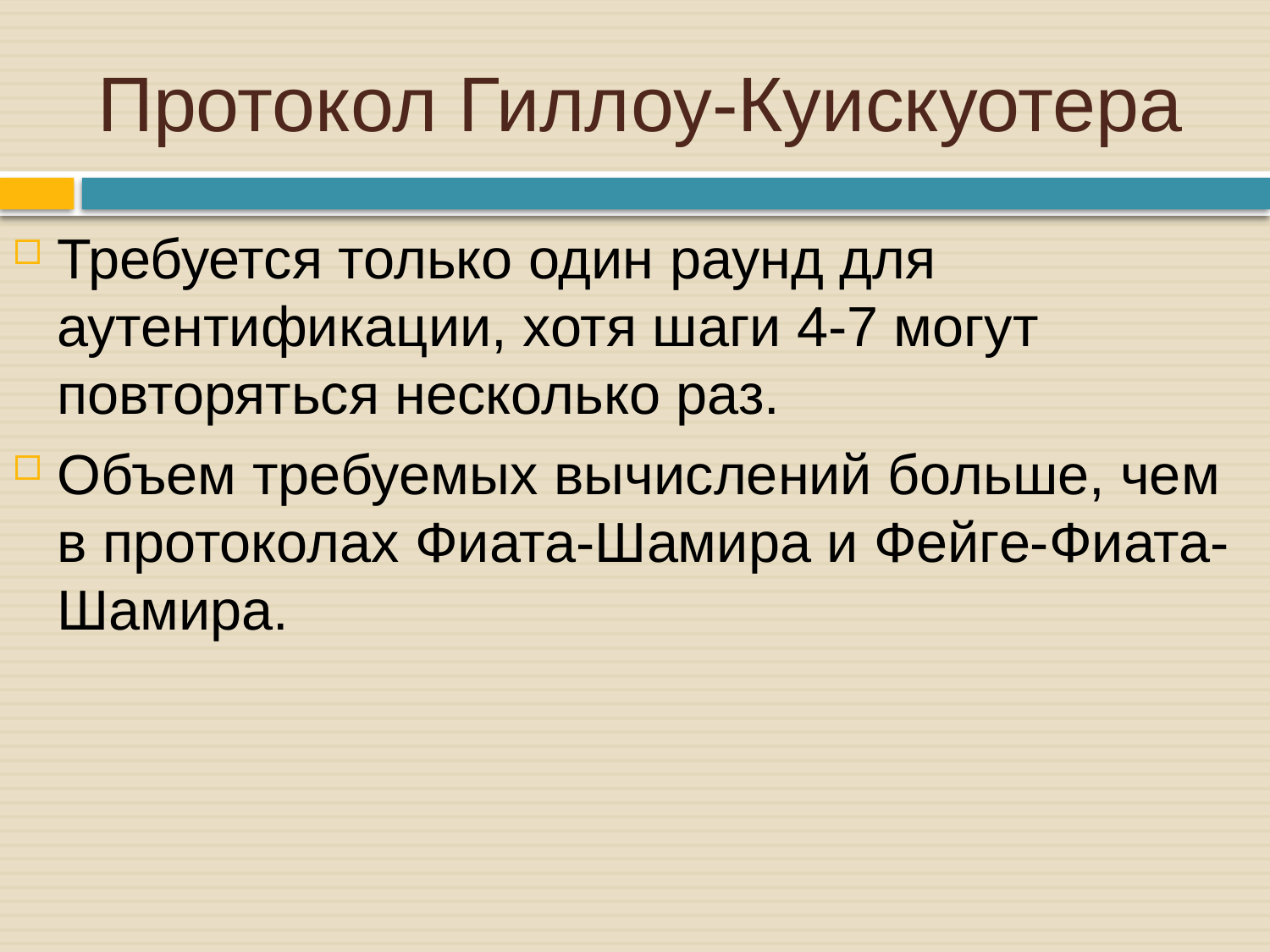

# Протокол Гиллоу-Куискуотера
Требуется только один раунд для аутентификации, хотя шаги 4-7 могут повторяться несколько раз.
Объем требуемых вычислений больше, чем в протоколах Фиата-Шамира и Фейге-Фиата-Шамира.